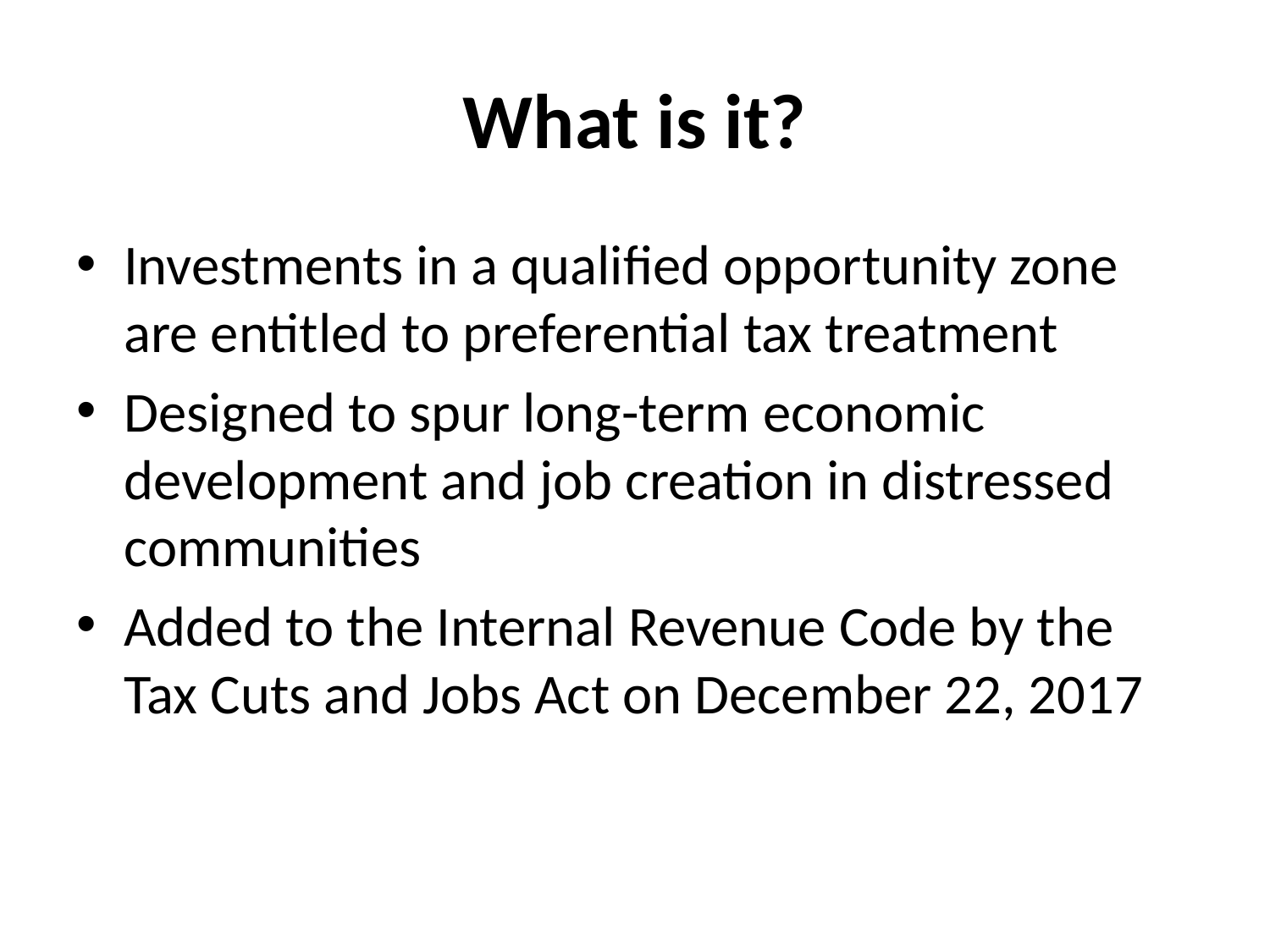

# What is it?
Investments in a qualified opportunity zone are entitled to preferential tax treatment
Designed to spur long-term economic development and job creation in distressed communities
Added to the Internal Revenue Code by the Tax Cuts and Jobs Act on December 22, 2017